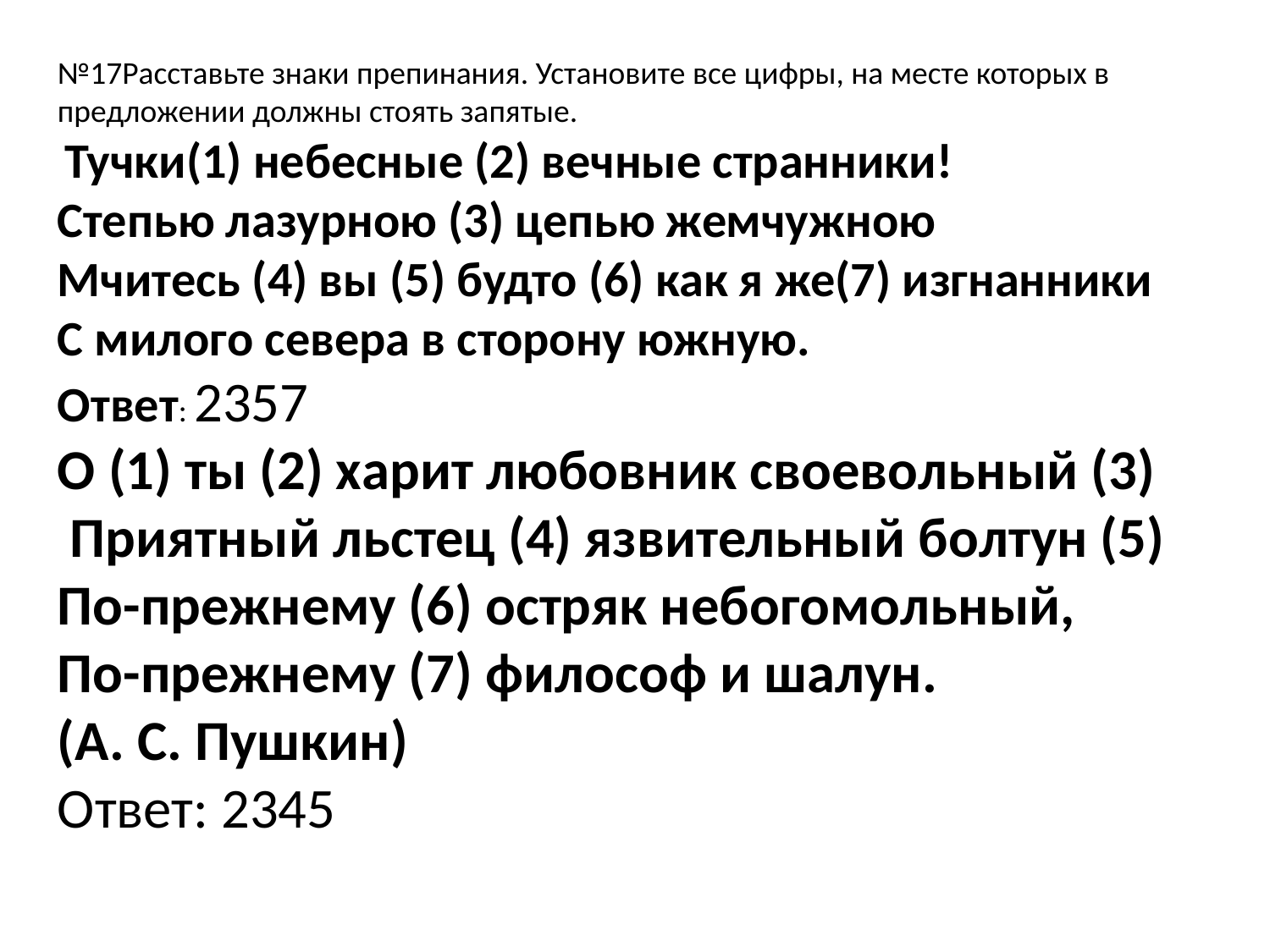

№17Расставьте знаки препинания. Установите все цифры, на месте которых в предложении должны стоять запятые.
 Тучки(1) небесные (2) вечные странники!
Степью лазурною (3) цепью жемчужною
Мчитесь (4) вы (5) будто (6) как я же(7) изгнанники
С милого севера в сторону южную.
Ответ: 2357
О (1) ты (2) харит любовник своевольный (3)
 Приятный льстец (4) язвительный болтун (5)
По-прежнему (6) остряк небогомольный,
По-прежнему (7) философ и шалун.
(А. С. Пушкин)
Ответ: 2345